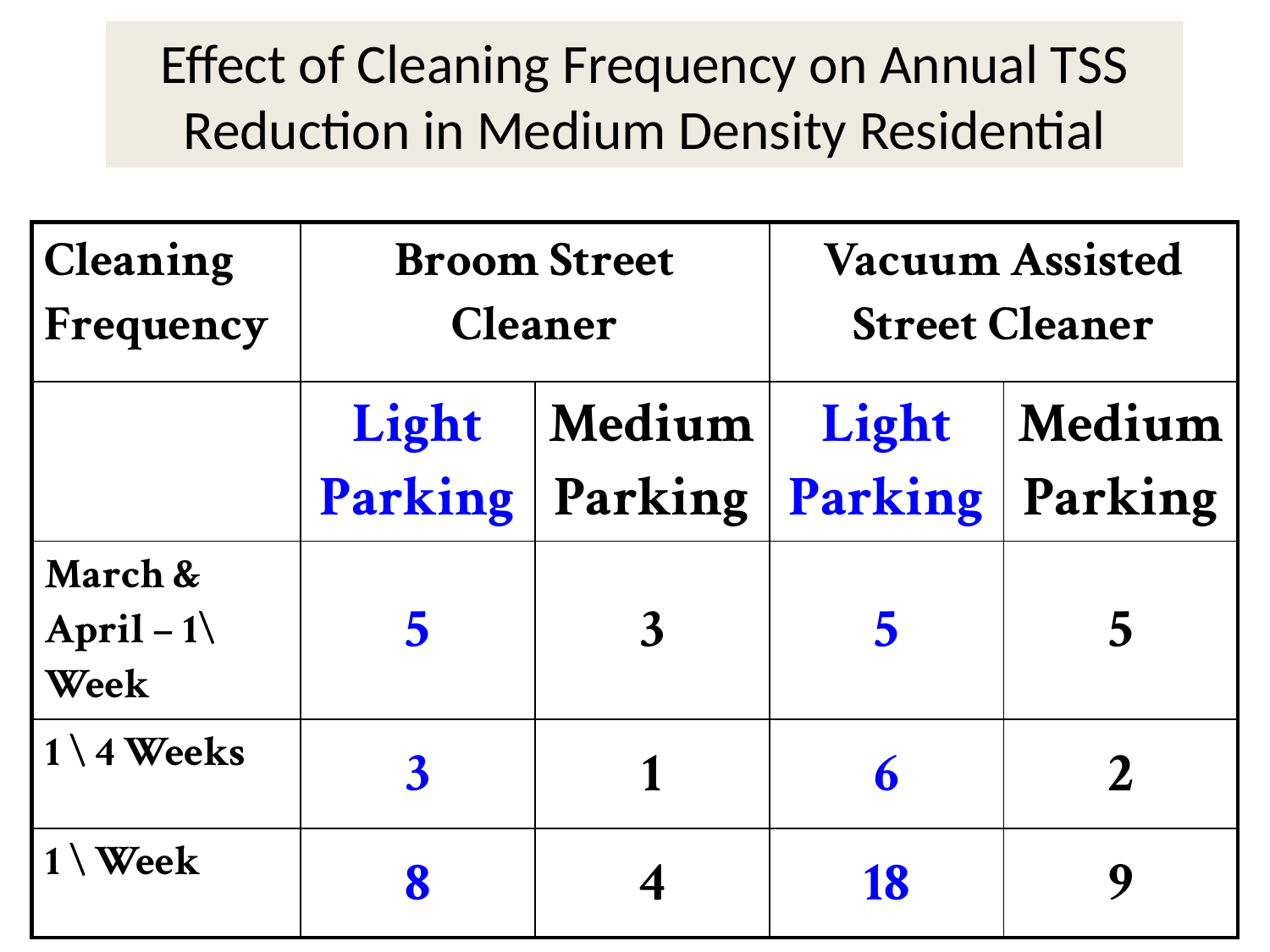

# Effect of Cleaning Frequency on Annual TSS Reduction in Medium Density Residential
| Cleaning Frequency | Broom Street Cleaner |  | Vacuum Assisted Street Cleaner |  |
| --- | --- | --- | --- | --- |
|  | Light Parking | Medium Parking | Light Parking | Medium Parking |
| March & April – 1\Week | 5 | 3 | 5 | 5 |
| 1 \ 4 Weeks | 3 | 1 | 6 | 2 |
| 1 \ Week | 8 | 4 | 18 | 9 |